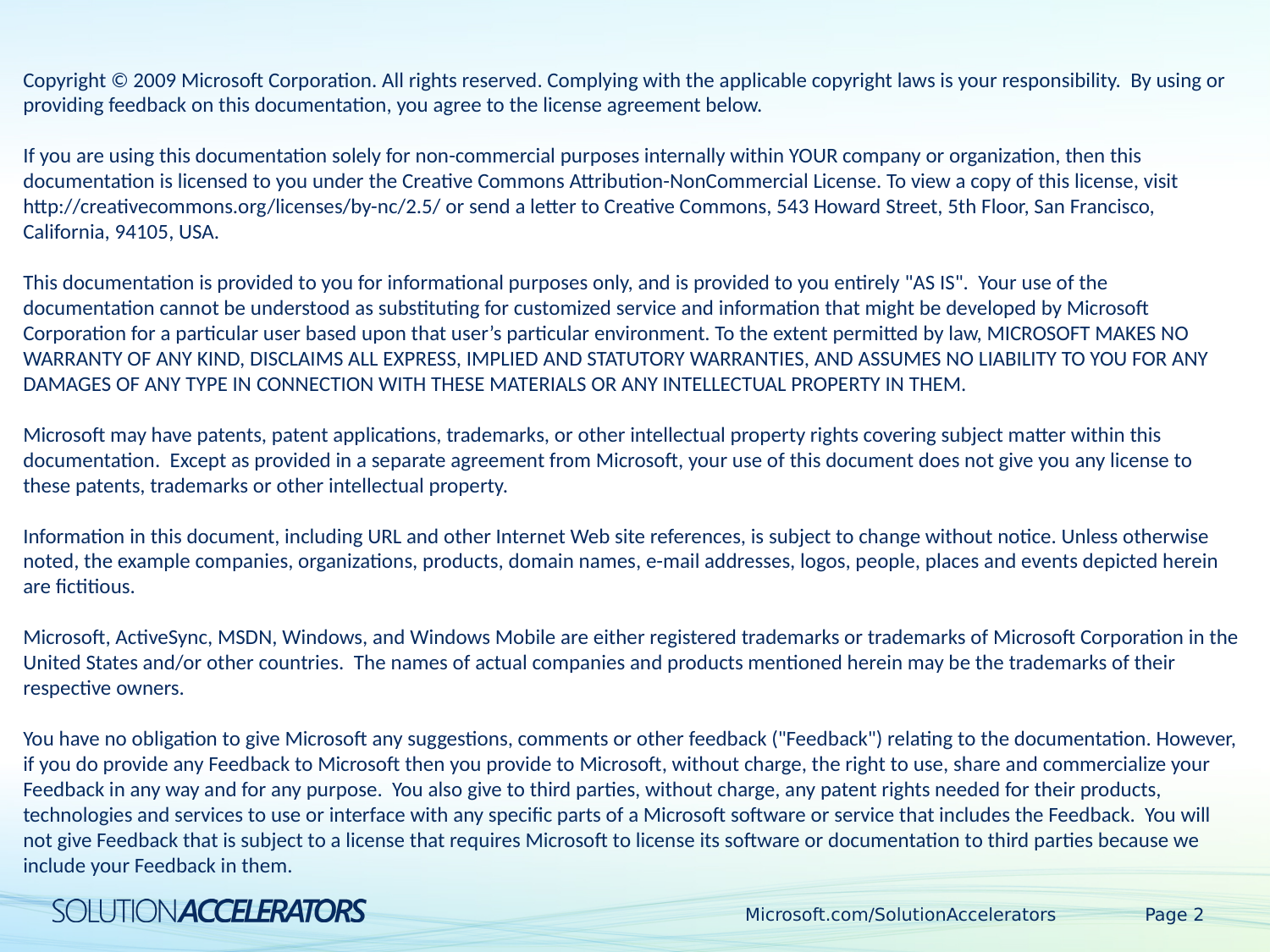

Copyright © 2009 Microsoft Corporation. All rights reserved. Complying with the applicable copyright laws is your responsibility.  By using or providing feedback on this documentation, you agree to the license agreement below.

If you are using this documentation solely for non-commercial purposes internally within YOUR company or organization, then this documentation is licensed to you under the Creative Commons Attribution-NonCommercial License. To view a copy of this license, visit http://creativecommons.org/licenses/by-nc/2.5/ or send a letter to Creative Commons, 543 Howard Street, 5th Floor, San Francisco, California, 94105, USA.

This documentation is provided to you for informational purposes only, and is provided to you entirely "AS IS".  Your use of the documentation cannot be understood as substituting for customized service and information that might be developed by Microsoft Corporation for a particular user based upon that user’s particular environment. To the extent permitted by law, MICROSOFT MAKES NO WARRANTY OF ANY KIND, DISCLAIMS ALL EXPRESS, IMPLIED AND STATUTORY WARRANTIES, AND ASSUMES NO LIABILITY TO YOU FOR ANY DAMAGES OF ANY TYPE IN CONNECTION WITH THESE MATERIALS OR ANY INTELLECTUAL PROPERTY IN THEM.

Microsoft may have patents, patent applications, trademarks, or other intellectual property rights covering subject matter within this documentation.  Except as provided in a separate agreement from Microsoft, your use of this document does not give you any license to these patents, trademarks or other intellectual property.

Information in this document, including URL and other Internet Web site references, is subject to change without notice. Unless otherwise noted, the example companies, organizations, products, domain names, e-mail addresses, logos, people, places and events depicted herein are fictitious.

Microsoft, ActiveSync, MSDN, Windows, and Windows Mobile are either registered trademarks or trademarks of Microsoft Corporation in the United States and/or other countries.  The names of actual companies and products mentioned herein may be the trademarks of their respective owners.

You have no obligation to give Microsoft any suggestions, comments or other feedback ("Feedback") relating to the documentation. However, if you do provide any Feedback to Microsoft then you provide to Microsoft, without charge, the right to use, share and commercialize your Feedback in any way and for any purpose.  You also give to third parties, without charge, any patent rights needed for their products, technologies and services to use or interface with any specific parts of a Microsoft software or service that includes the Feedback.  You will not give Feedback that is subject to a license that requires Microsoft to license its software or documentation to third parties because we include your Feedback in them.
Microsoft.com/SolutionAccelerators
Page 2